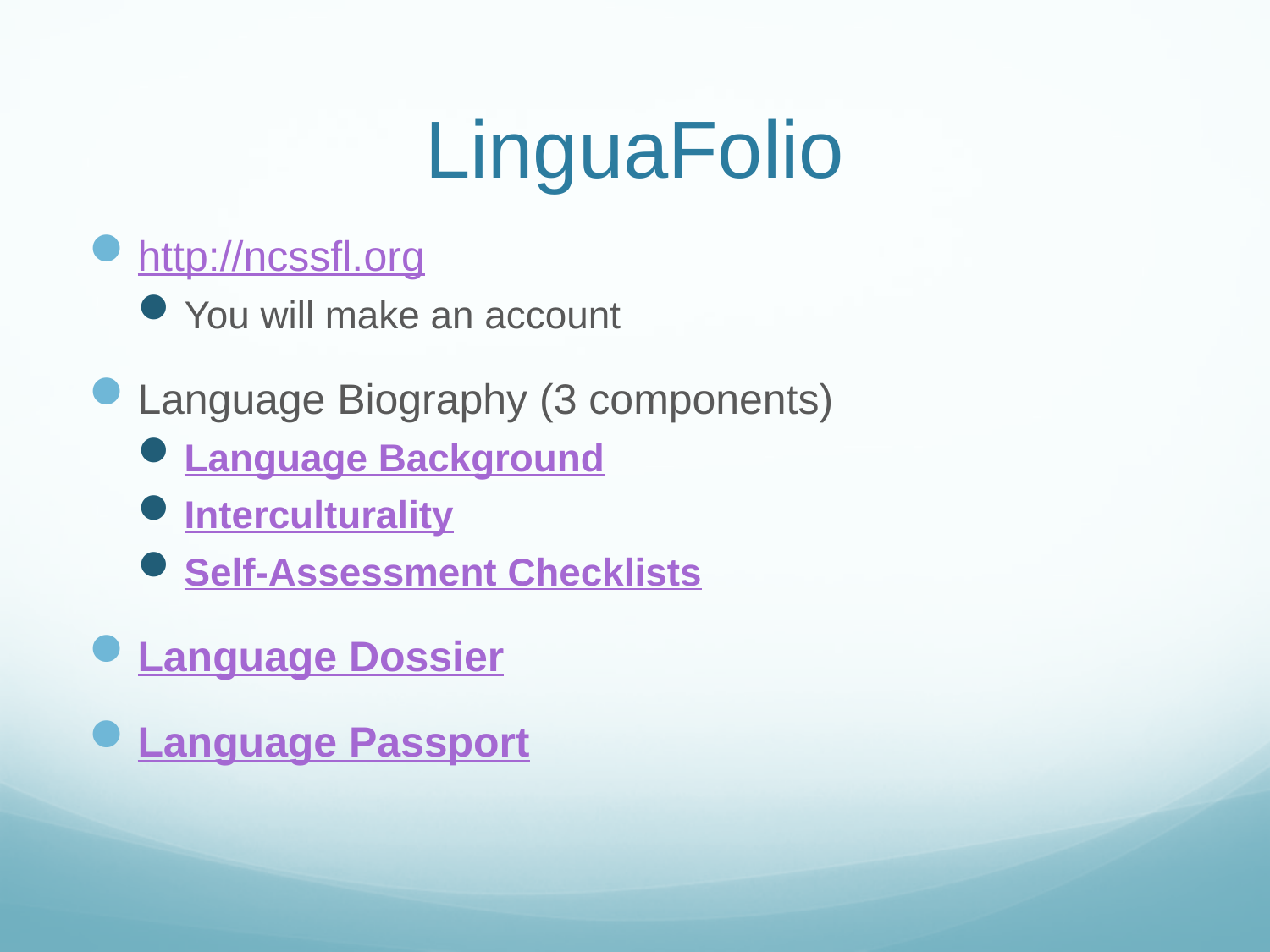

# LinguaFolio
http://ncssfl.org
You will make an account
Language Biography (3 components)
Language Background
Interculturality
Self-Assessment Checklists
Language Dossier
Language Passport